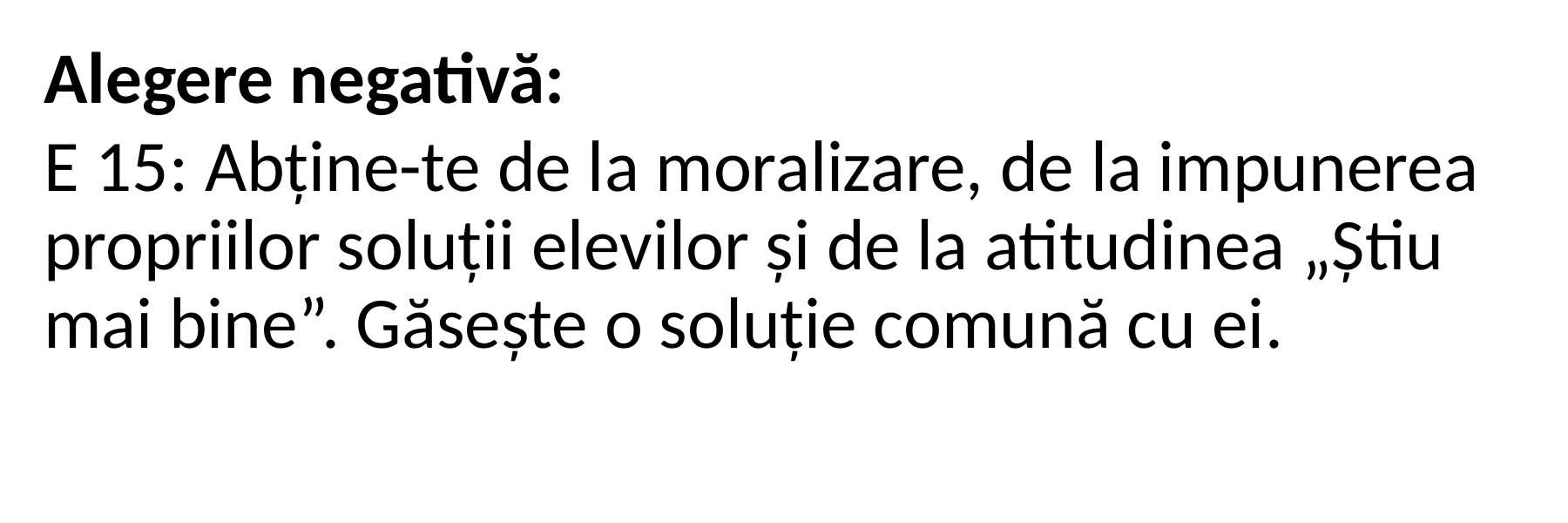

Alegere negativă:
E 15: Abține-te de la moralizare, de la impunerea propriilor soluții elevilor și de la atitudinea „Știu mai bine”. Găsește o soluție comună cu ei.